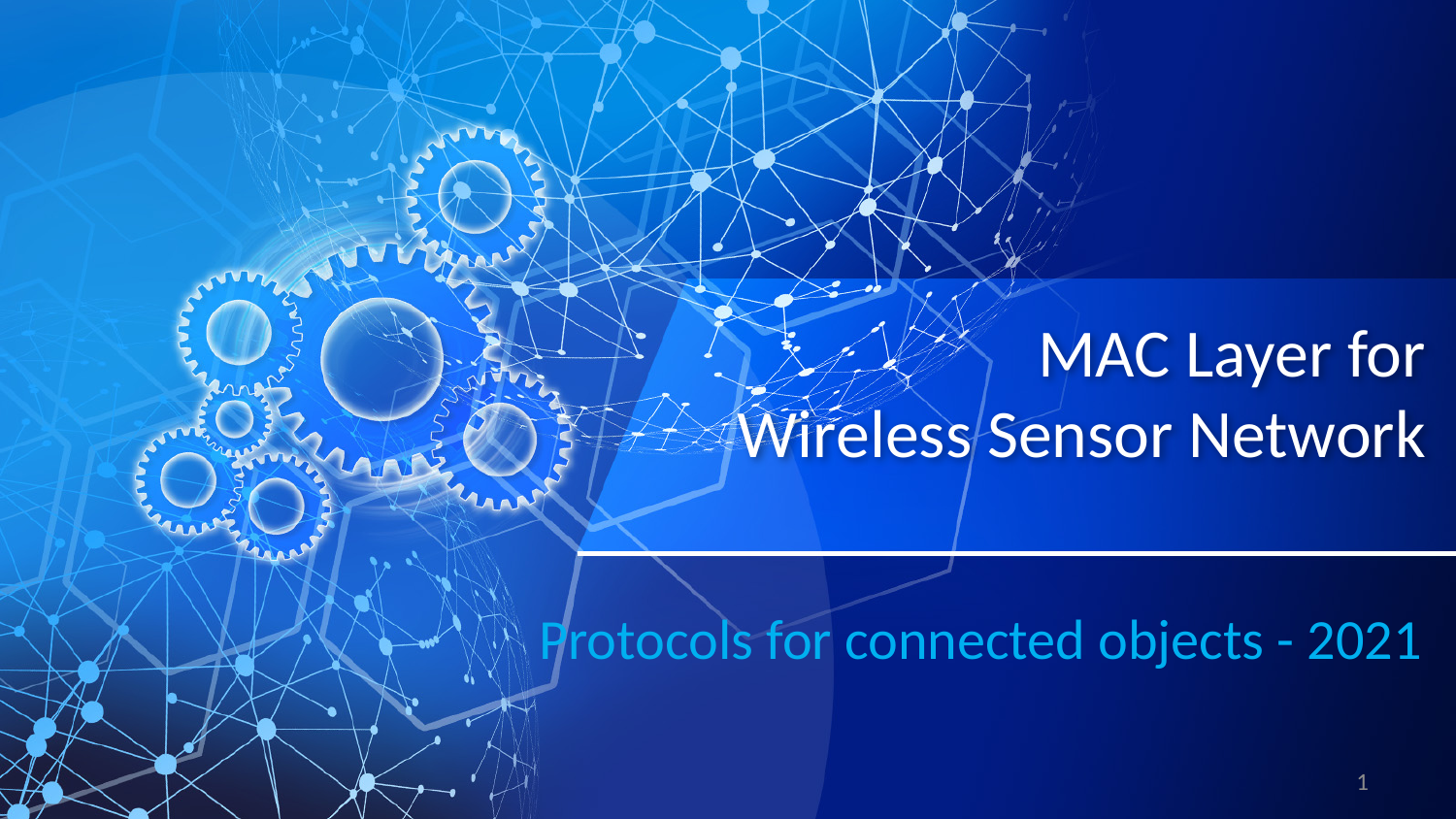

# MAC Layer for Wireless Sensor Network
Protocols for connected objects - 2021
1